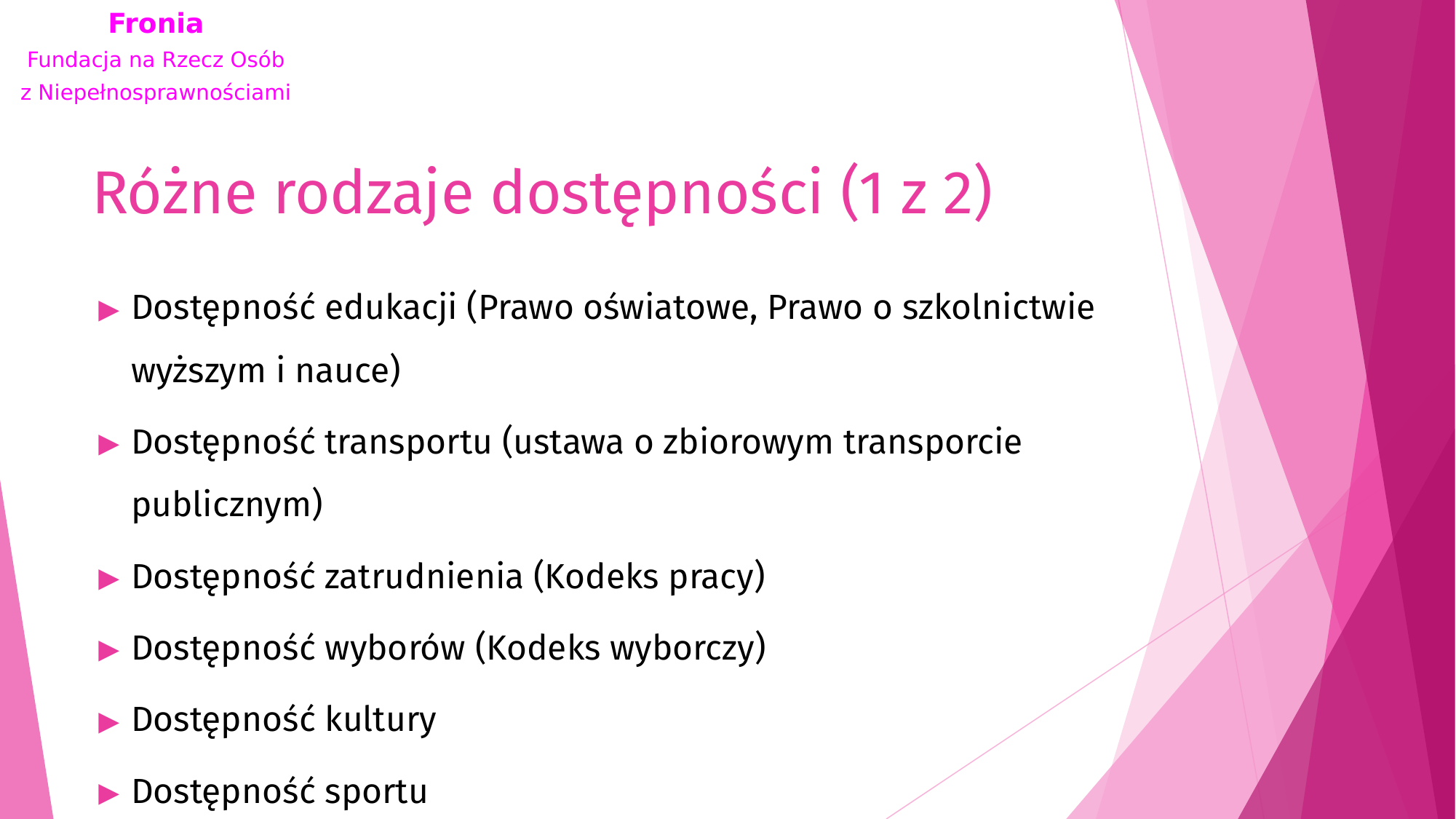

# Różne rodzaje dostępności (1 z 2)
Dostępność edukacji (Prawo oświatowe, Prawo o szkolnictwie wyższym i nauce)
Dostępność transportu (ustawa o zbiorowym transporcie publicznym)
Dostępność zatrudnienia (Kodeks pracy)
Dostępność wyborów (Kodeks wyborczy)
Dostępność kultury
Dostępność sportu